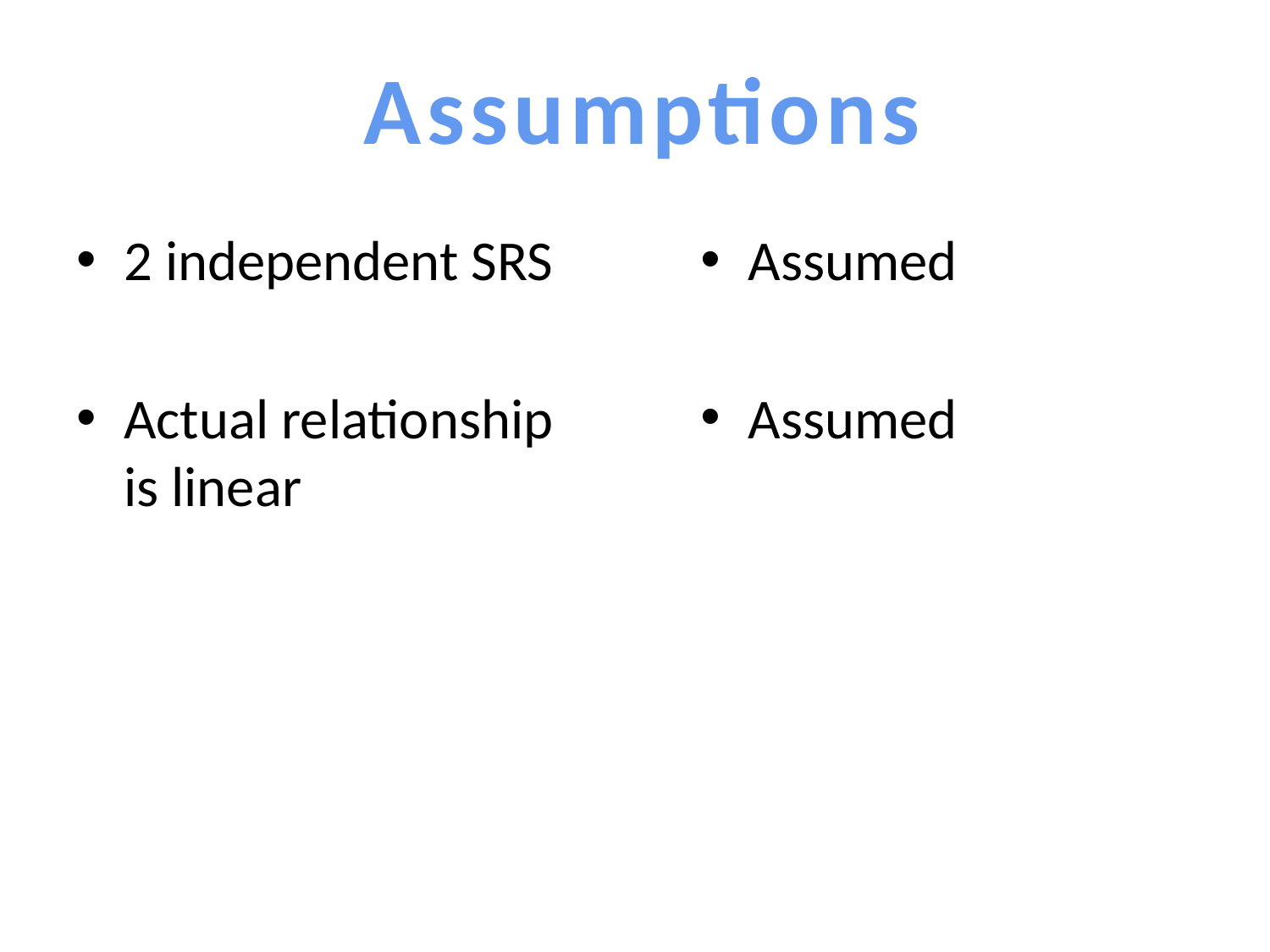

Assumptions
2 independent SRS

Actual relationship is linear
Assumed

Assumed